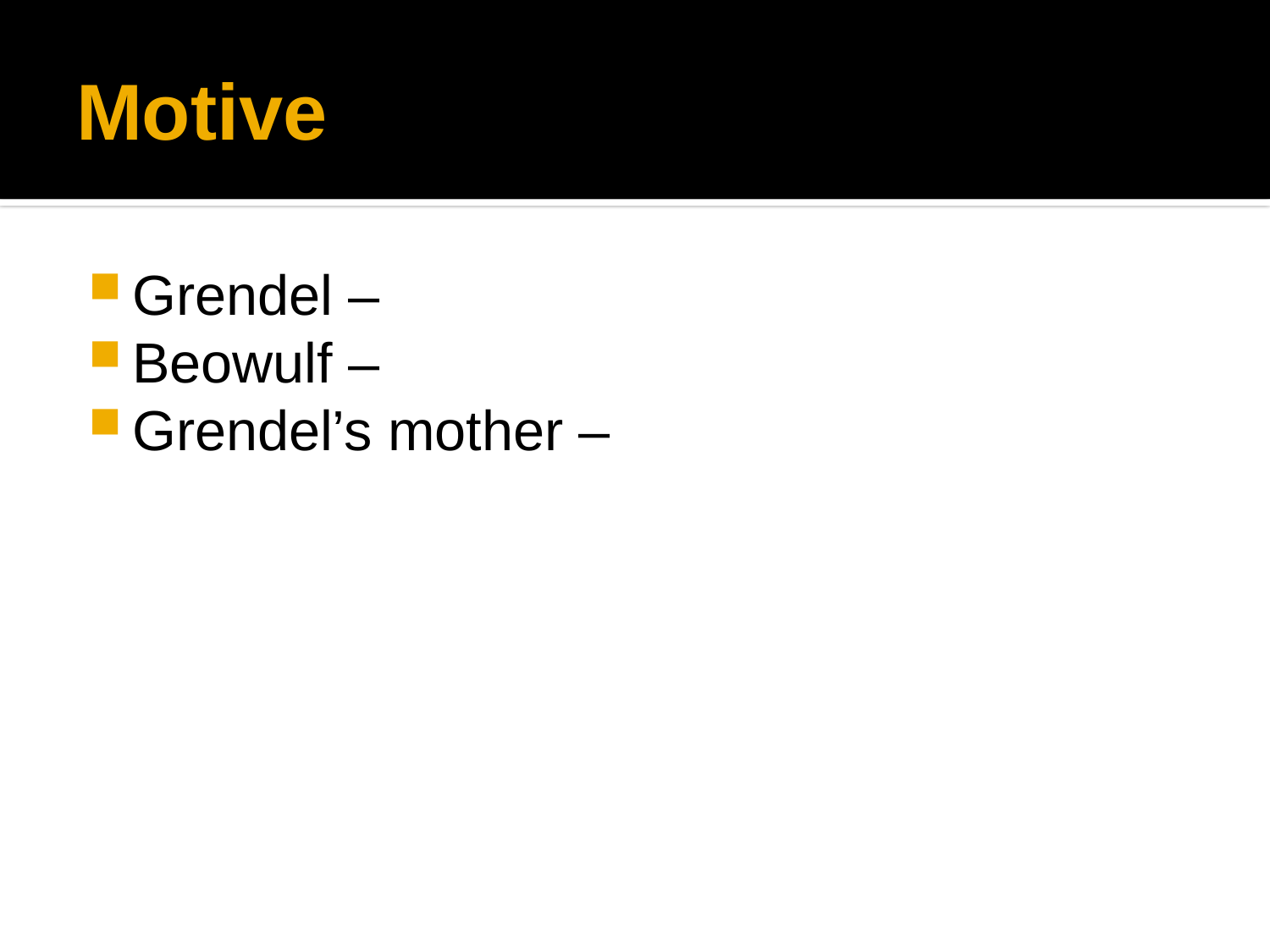

# Motive
Grendel –
Beowulf –
Grendel’s mother –